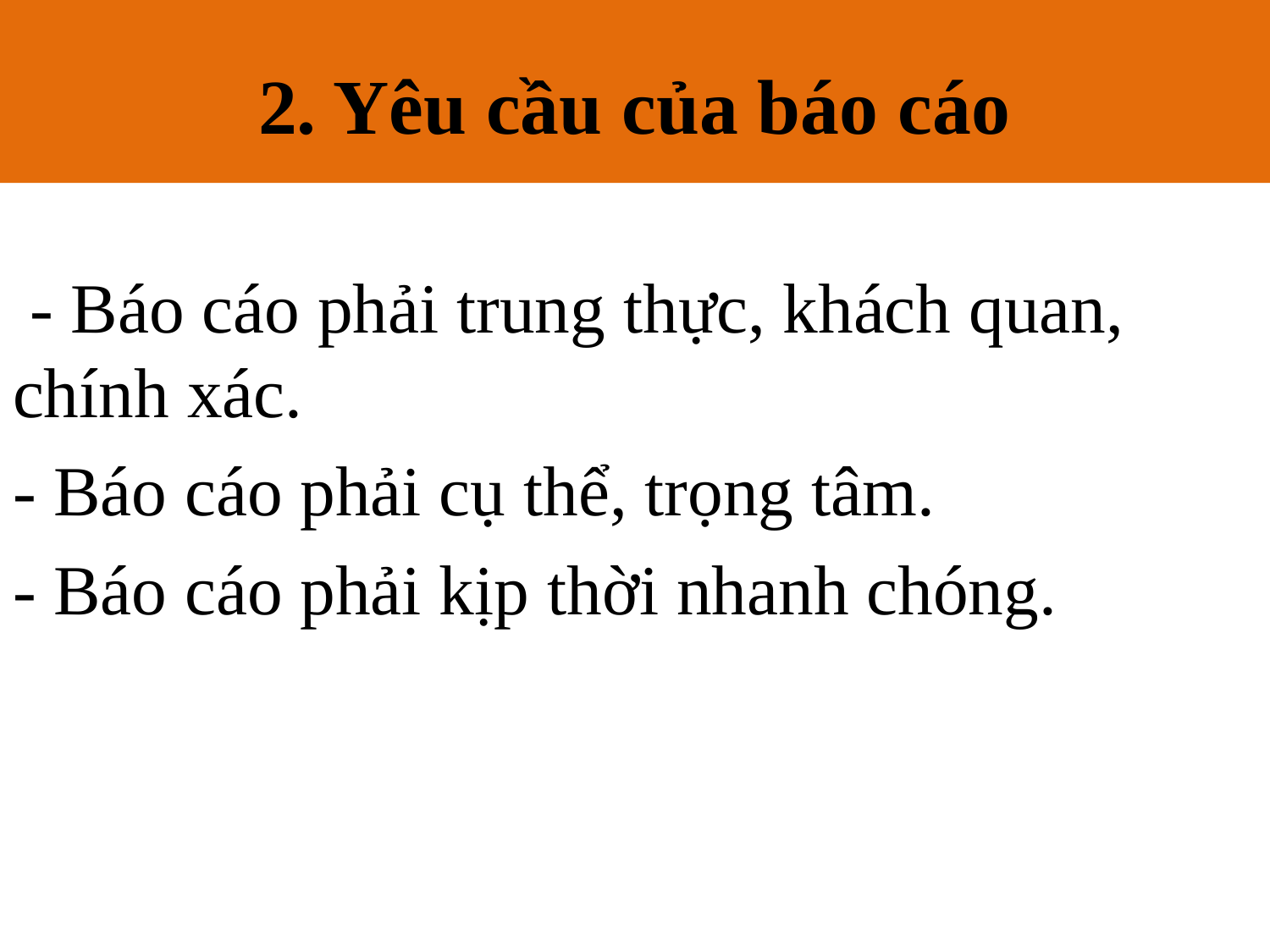

2. Yêu cầu của báo cáo
# 2. Yêu cầu của báo cáo
 - Báo cáo phải trung thực, khách quan, chính xác.
- Báo cáo phải cụ thể, trọng tâm.
- Báo cáo phải kịp thời nhanh chóng.